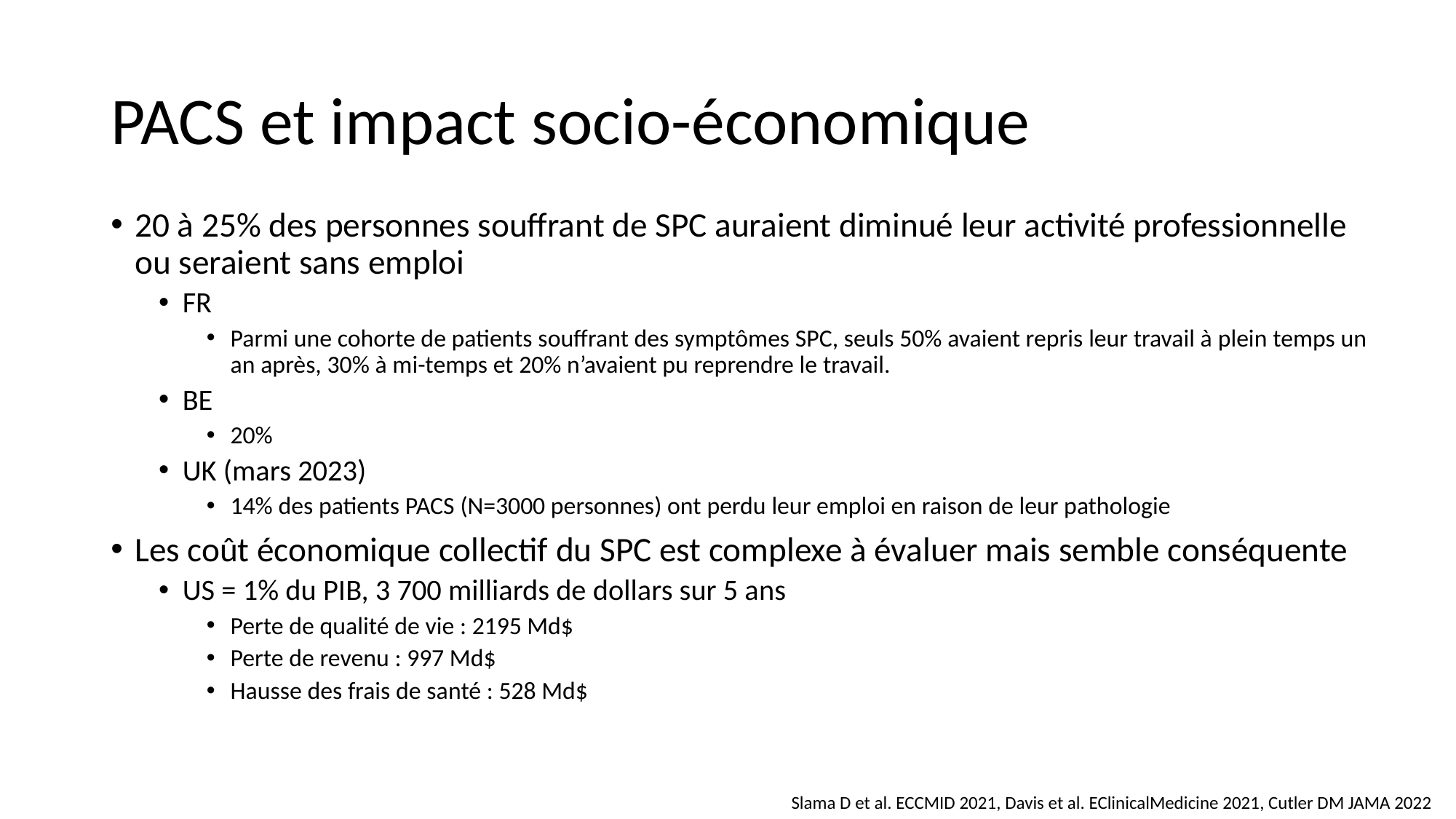

# PACS et impact socio-économique
20 à 25% des personnes souffrant de SPC auraient diminué leur activité professionnelle ou seraient sans emploi
FR
Parmi une cohorte de patients souffrant des symptômes SPC, seuls 50% avaient repris leur travail à plein temps un an après, 30% à mi-temps et 20% n’avaient pu reprendre le travail.
BE
20%
UK (mars 2023)
14% des patients PACS (N=3000 personnes) ont perdu leur emploi en raison de leur pathologie
Les coût économique collectif du SPC est complexe à évaluer mais semble conséquente
US = 1% du PIB, 3 700 milliards de dollars sur 5 ans
Perte de qualité de vie : 2195 Md$
Perte de revenu : 997 Md$
Hausse des frais de santé : 528 Md$
Slama D et al. ECCMID 2021, Davis et al. EClinicalMedicine 2021, Cutler DM JAMA 2022